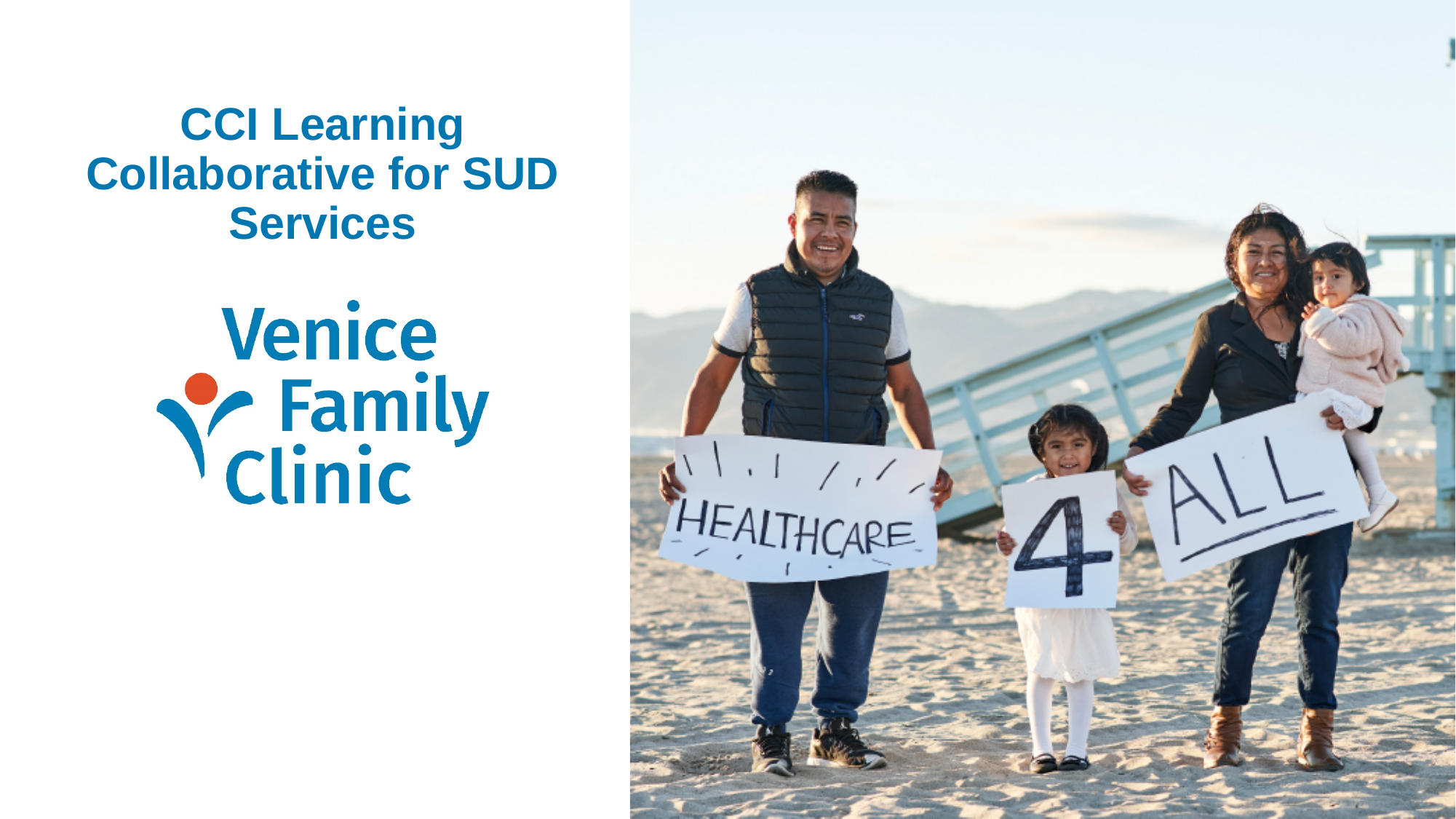

# CCI Learning Collaborative for SUD Services